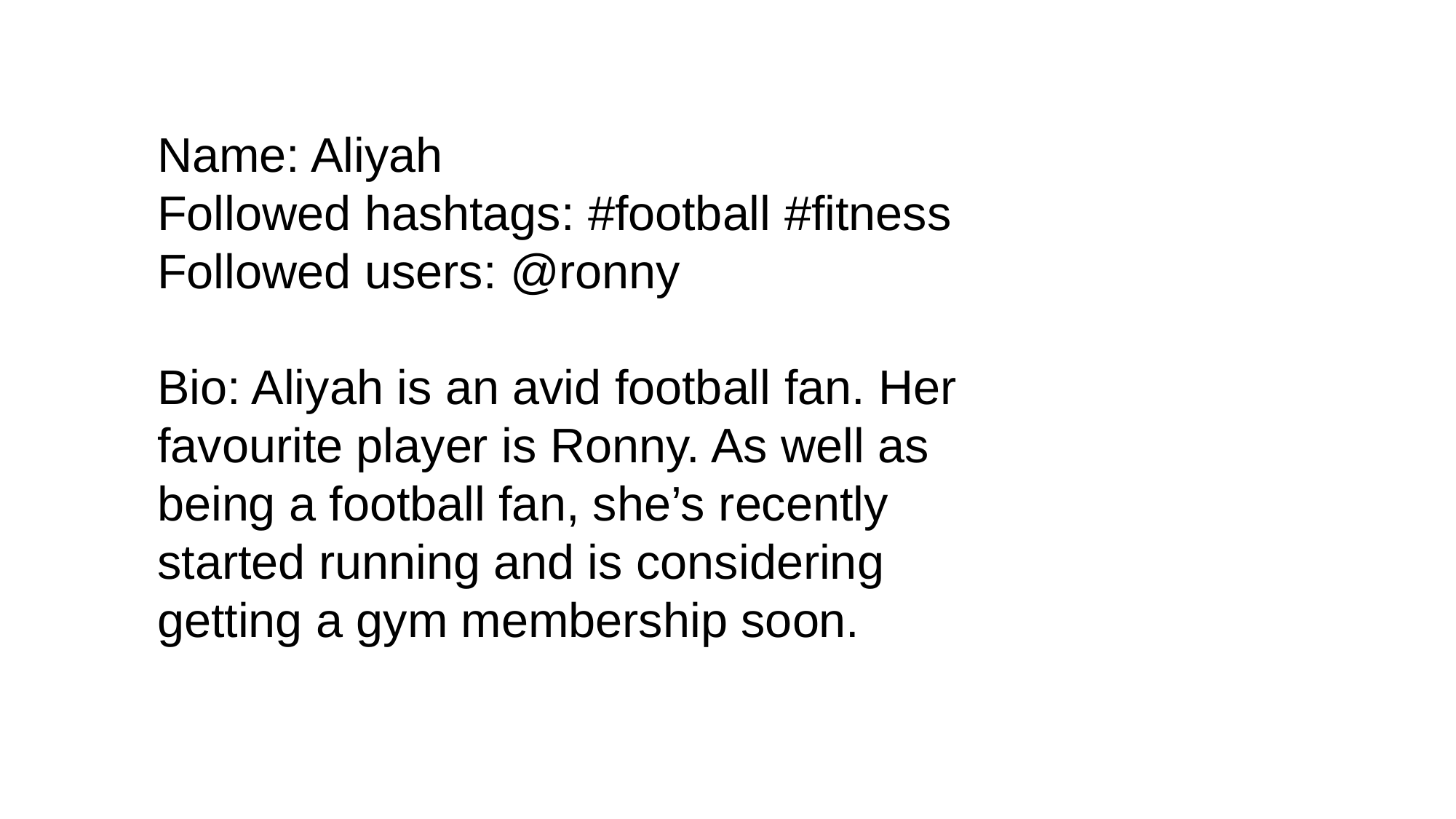

Name: Aliyah
Followed hashtags: #football #fitness
Followed users: @ronny

Bio: Aliyah is an avid football fan. Her favourite player is Ronny. As well as being a football fan, she’s recently started running and is considering getting a gym membership soon.